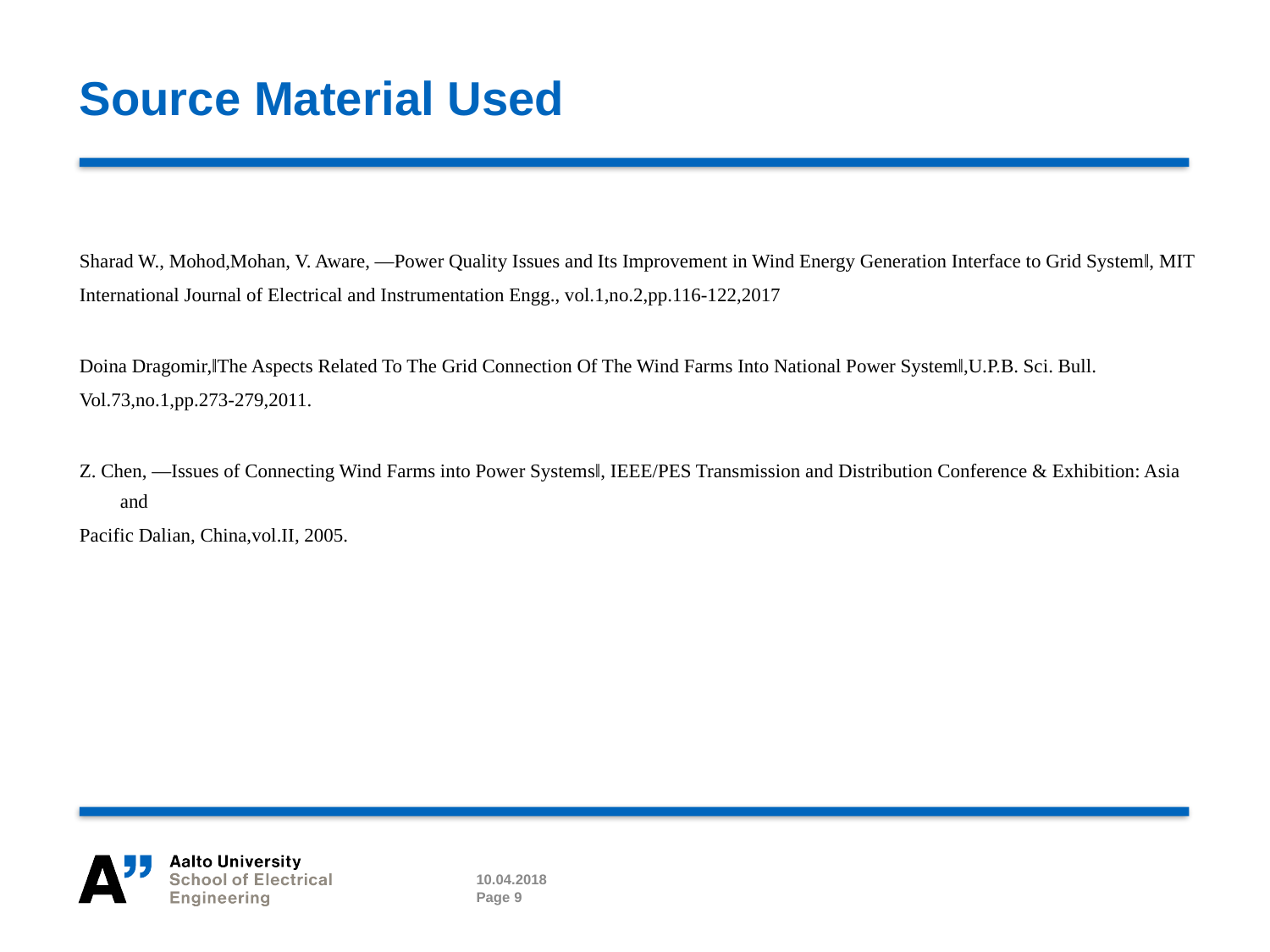

# Source Material Used

Sharad W., Mohod,Mohan, V. Aware, ―Power Quality Issues and Its Improvement in Wind Energy Generation Interface to Grid System‖, MIT
International Journal of Electrical and Instrumentation Engg., vol.1,no.2,pp.116-122,2017

Doina Dragomir,‖The Aspects Related To The Grid Connection Of The Wind Farms Into National Power System‖,U.P.B. Sci. Bull.
Vol.73,no.1,pp.273-279,2011.

Z. Chen, ―Issues of Connecting Wind Farms into Power Systems‖, IEEE/PES Transmission and Distribution Conference & Exhibition: Asia and
Pacific Dalian, China,vol.II, 2005.

10.04.2018
Page 9